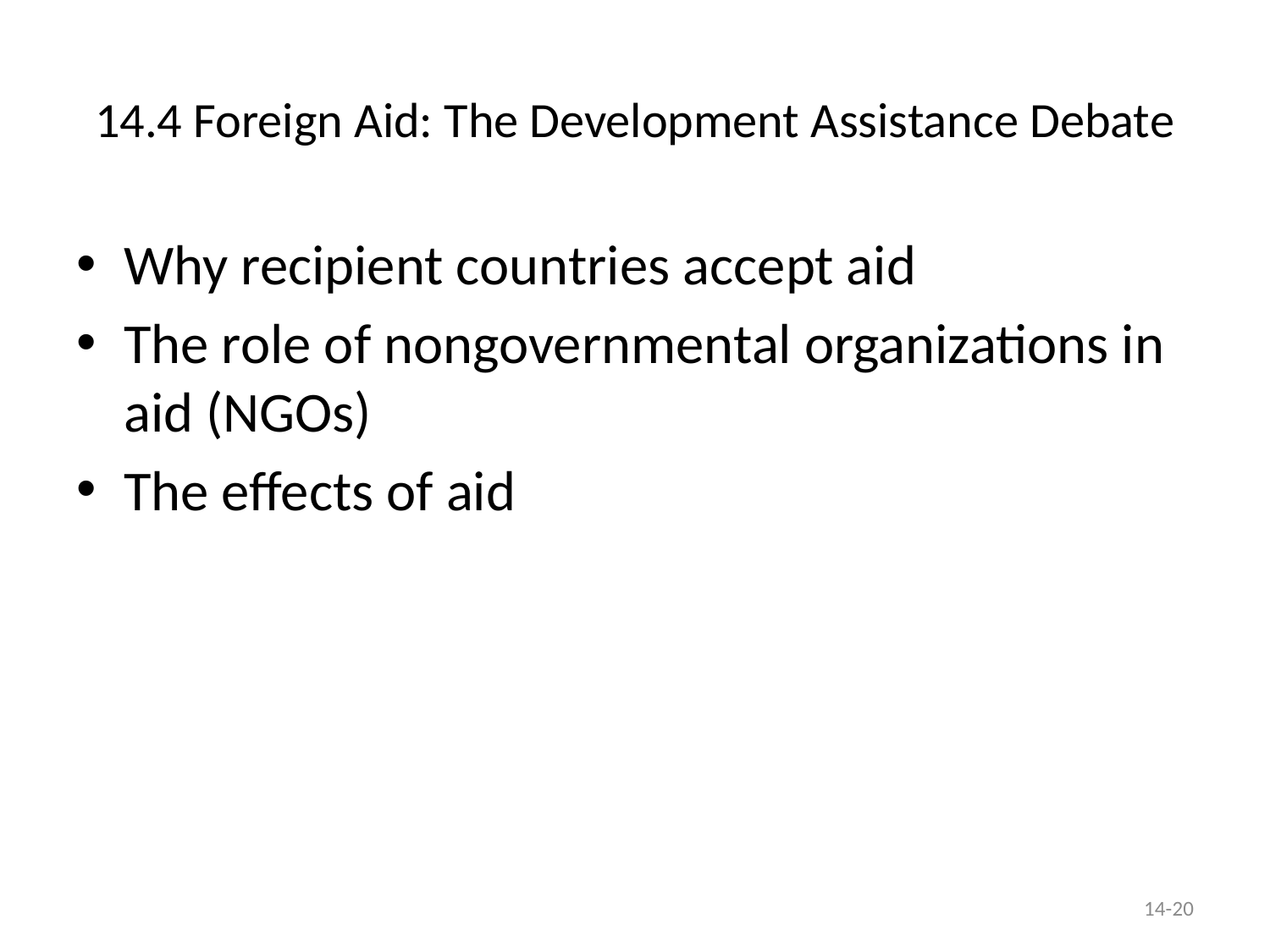

# 14.4 Foreign Aid: The Development Assistance Debate
Why recipient countries accept aid
The role of nongovernmental organizations in aid (NGOs)
The effects of aid
14-20